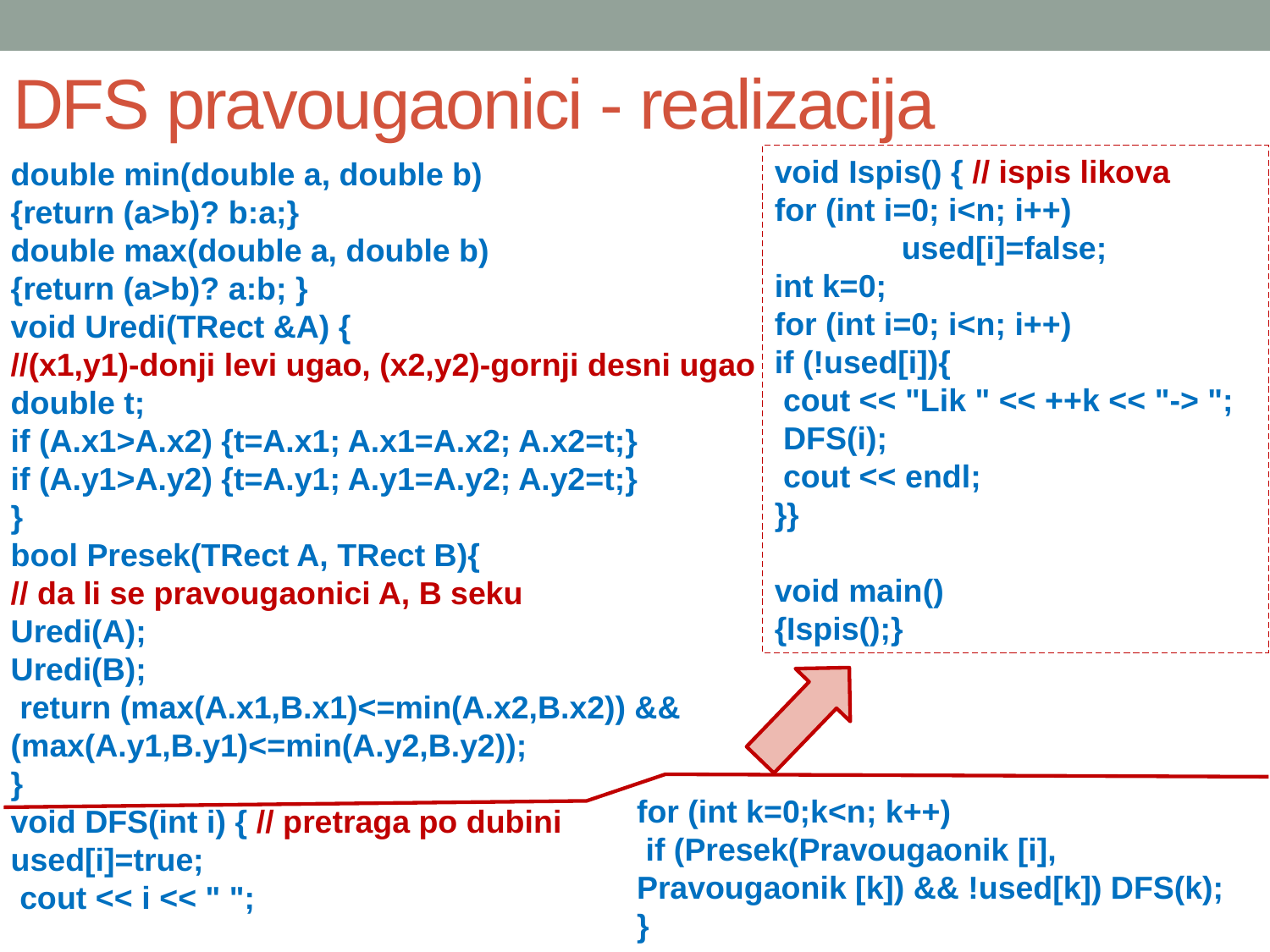

# DFS pravougaonici - realizacija
void Ispis() { // ispis likova
for (int i=0; i<n; i++)
	used[i]=false;
int k=0;
for (int i=0; i<n; i++)
if (!used[i]){
 cout << "Lik " << ++k << "-> ";
 DFS(i);
 cout << endl;
}}

void main()
{Ispis();}
double min(double a, double b)
{return (a>b)? b:a;}
double max(double a, double b)
{return (a>b)? a:b; }
void Uredi(TRect &A) {
//(x1,y1)-donji levi ugao, (x2,y2)-gornji desni ugao
double t;
if (A.x1>A.x2) {t=A.x1; A.x1=A.x2; A.x2=t;}
if (A.y1>A.y2) {t=A.y1; A.y1=A.y2; A.y2=t;}
}
bool Presek(TRect A, TRect B){
// da li se pravougaonici A, B seku
Uredi(A);
Uredi(B);
 return (max(A.x1,B.x1)<=min(A.x2,B.x2)) &&
(max(A.y1,B.y1)<=min(A.y2,B.y2));
}
void DFS(int i) { // pretraga po dubini
used[i]=true;
 cout << i << " ";

for (int k=0;k<n; k++)
 if (Presek(Pravougaonik [i], Pravougaonik [k]) && !used[k]) DFS(k);
}